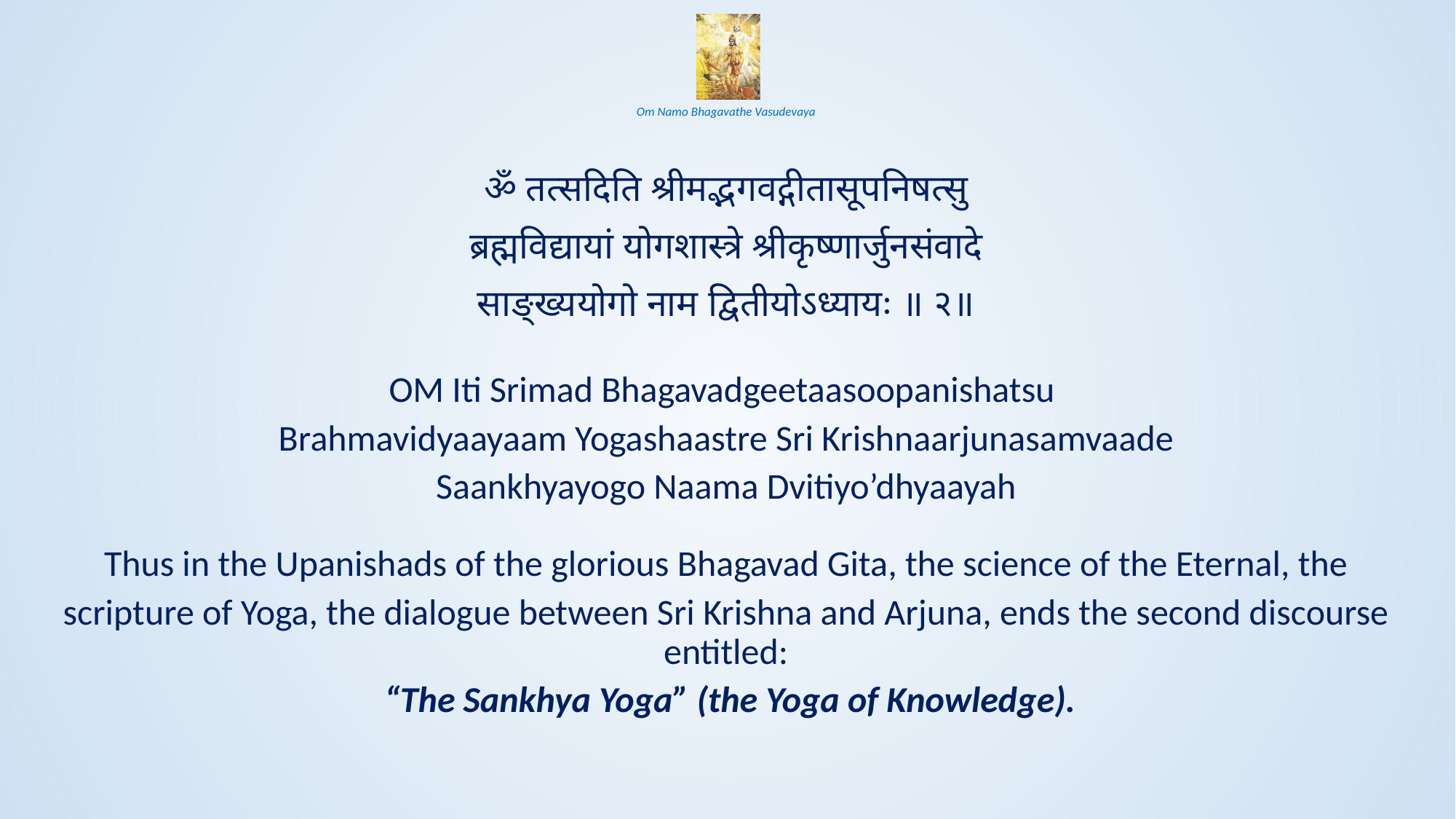

# Om Namo Bhagavathe Vasudevaya
ॐ तत्सदिति श्रीमद्भगवद्गीतासूपनिषत्सु
ब्रह्मविद्यायां योगशास्त्रे श्रीकृष्णार्जुनसंवादे
साङ्ख्ययोगो नाम द्वितीयोऽध्यायः ॥ २॥

OM Iti Srimad Bhagavadgeetaasoopanishatsu
Brahmavidyaayaam Yogashaastre Sri Krishnaarjunasamvaade
Saankhyayogo Naama Dvitiyo’dhyaayah

Thus in the Upanishads of the glorious Bhagavad Gita, the science of the Eternal, the
scripture of Yoga, the dialogue between Sri Krishna and Arjuna, ends the second discourse entitled:
 “The Sankhya Yoga” (the Yoga of Knowledge).